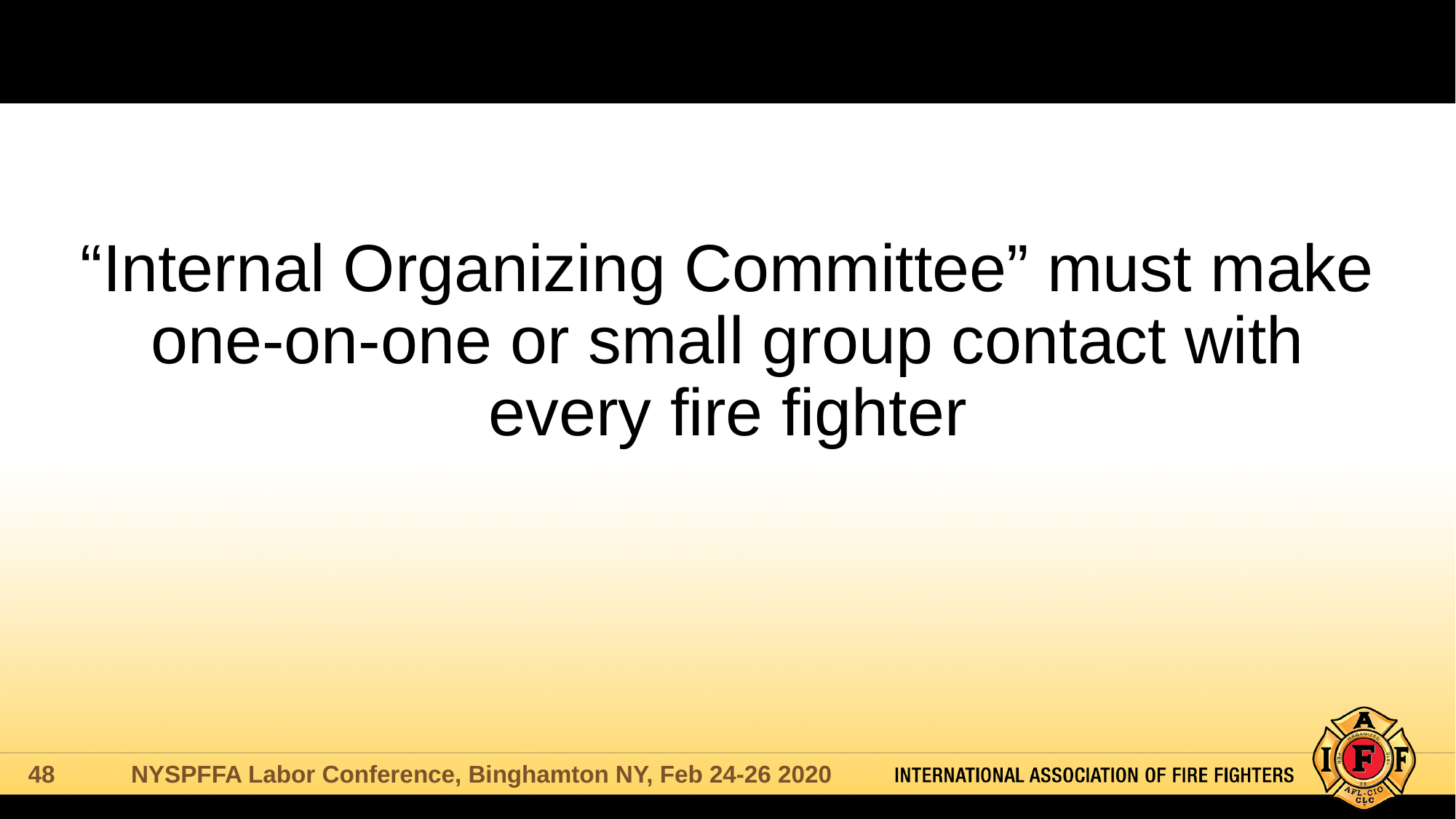

# “Internal Organizing Committee” must make one-on-one or small group contact with every fire fighter
NYSPFFA Labor Conference, Binghamton NY, Feb 24-26 2020